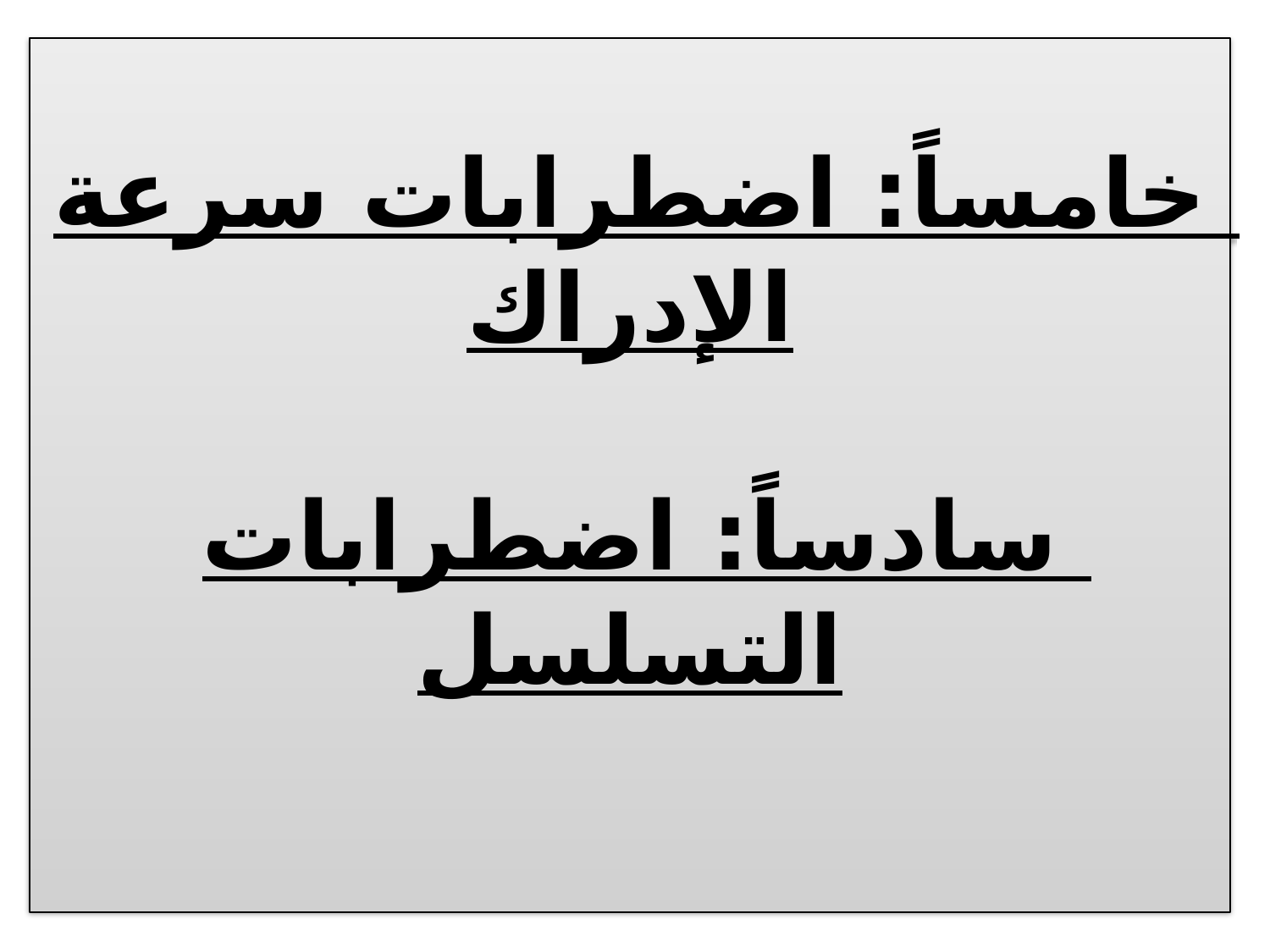

# خامساً: اضطرابات سرعة الإدراك سادساً: اضطرابات التسلسل